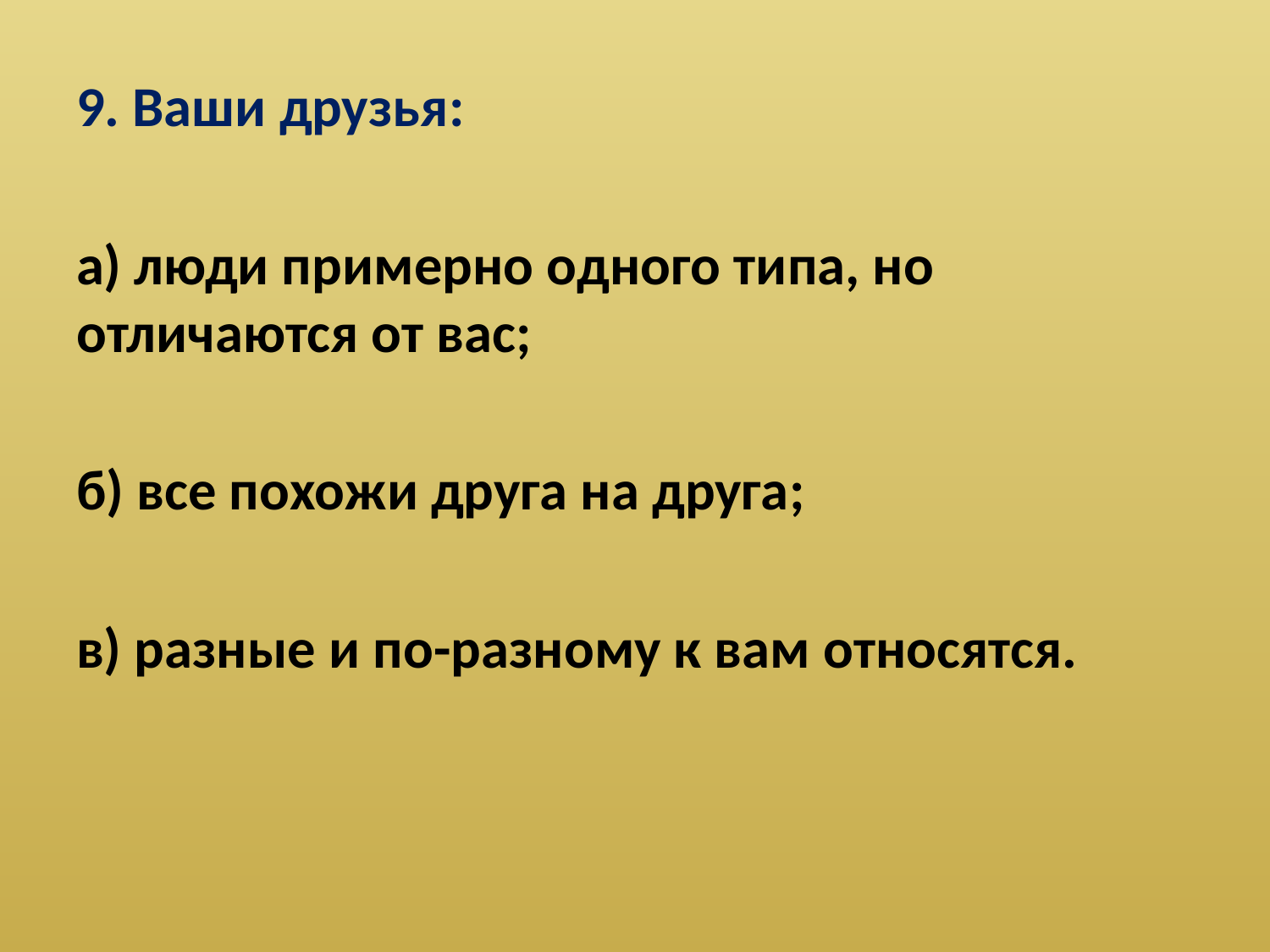

9. Ваши друзья:

а) люди примерно одного типа, но отличаются от вас;

б) все похожи друга на друга;

в) разные и по-разному к вам относятся.